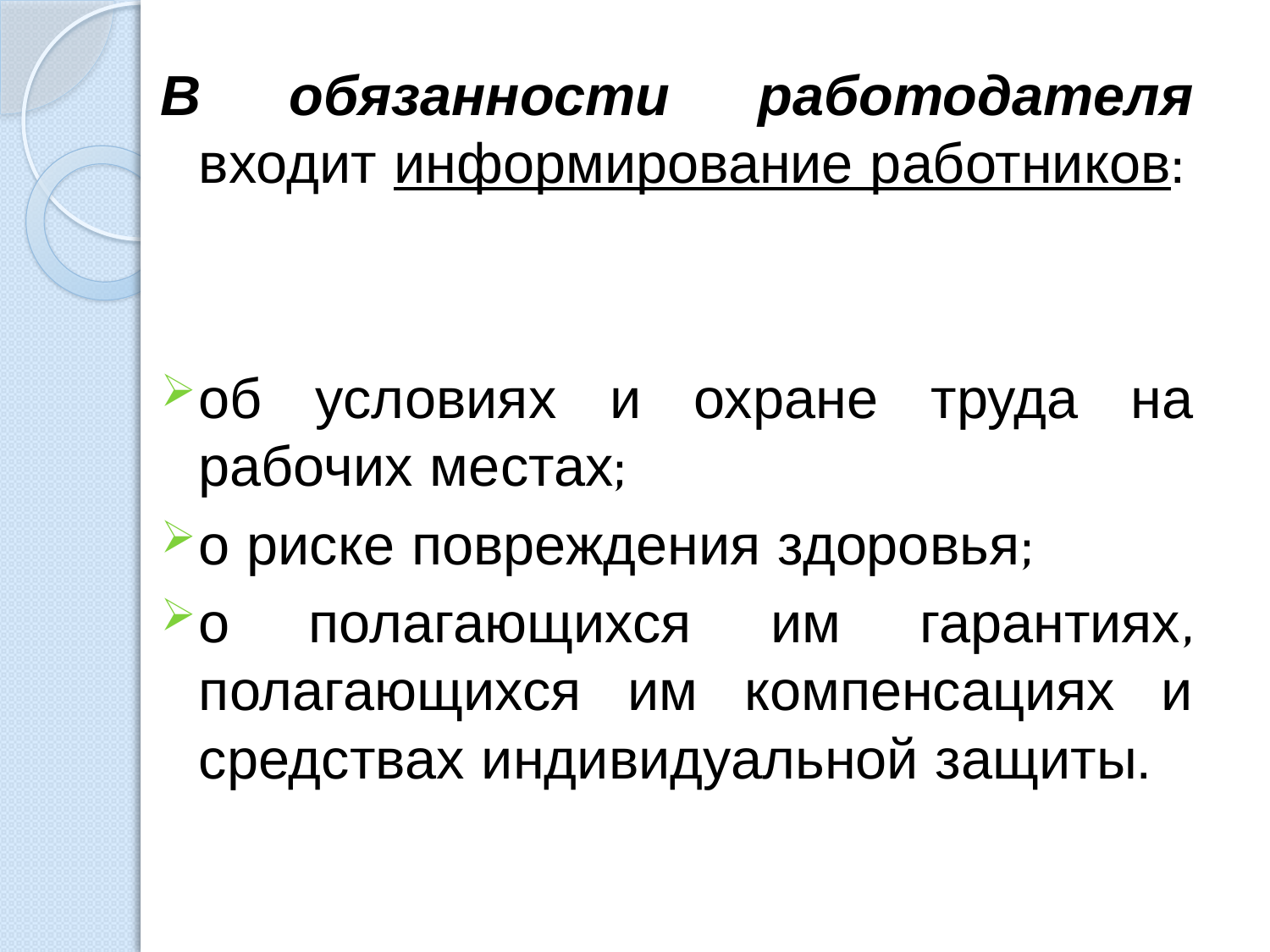

В обязанности работодателя входит информирование работников:

об условиях и охране труда на рабочих местах;
о риске повреждения здоровья;
о полагающихся им гарантиях, полагающихся им компенсациях и средствах индивидуальной защиты.